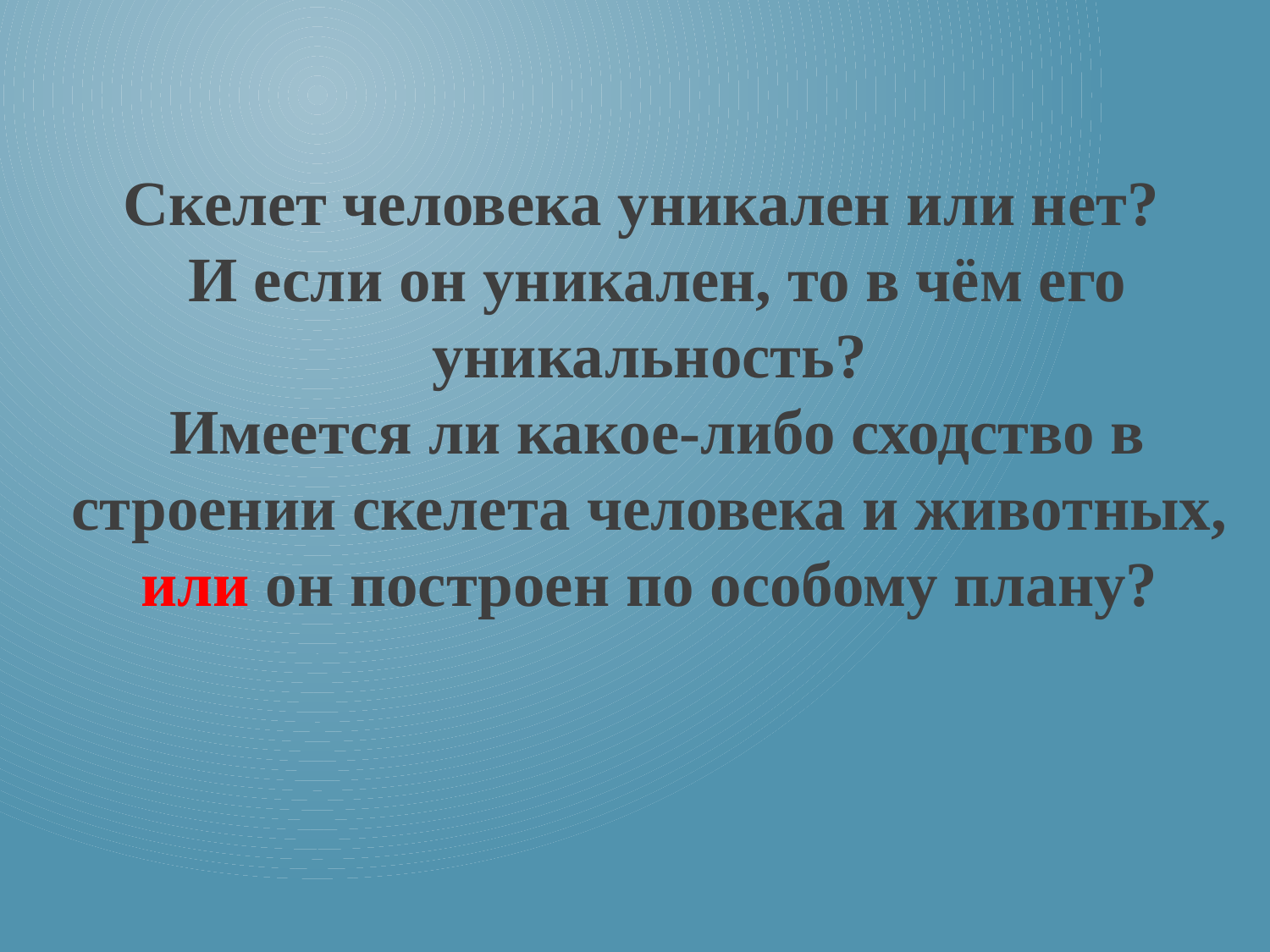

Скелет человека уникален или нет?
И если он уникален, то в чём его уникальность?
Имеется ли какое-либо сходство в строении скелета человека и животных,
или он построен по особому плану?